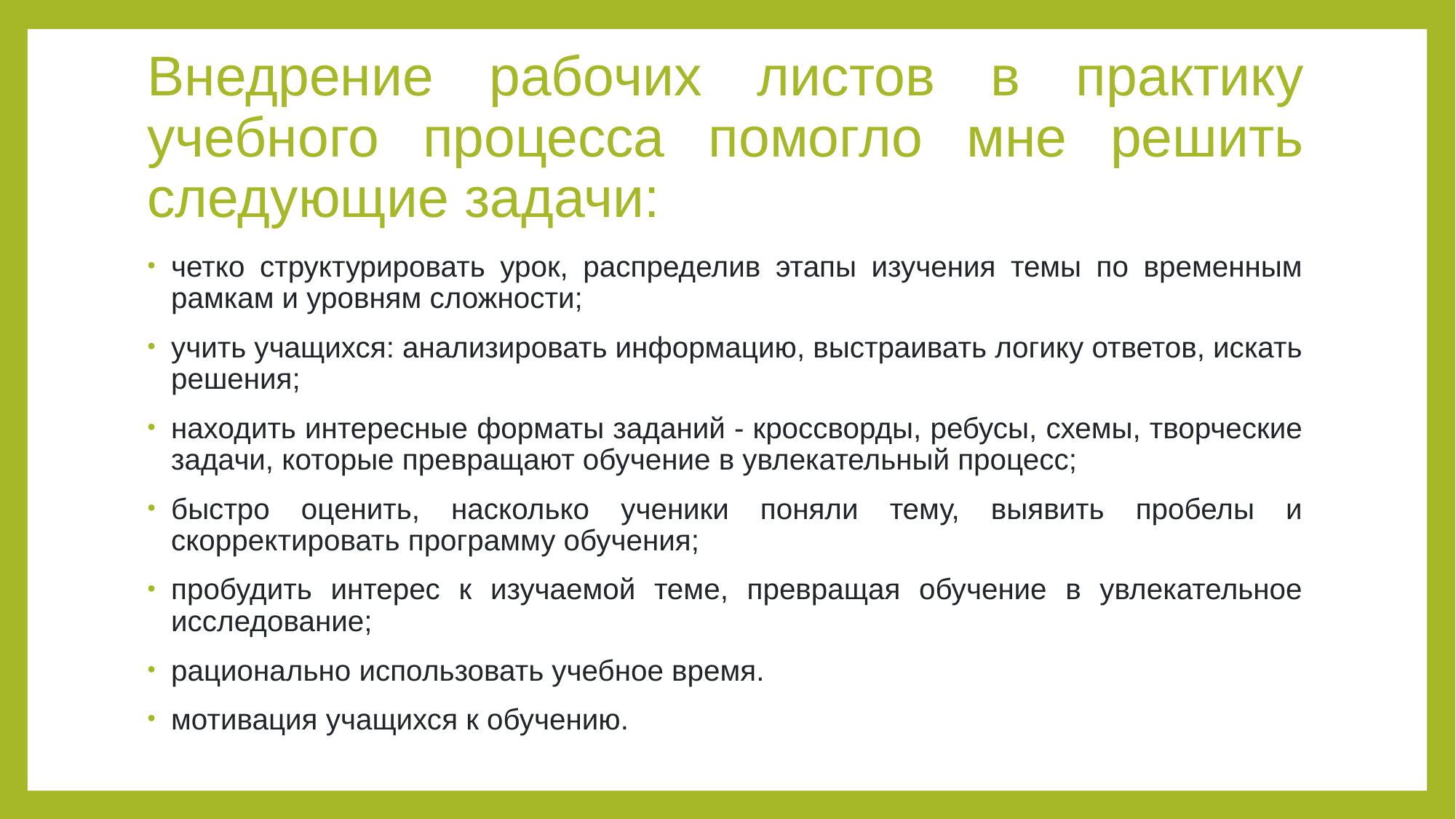

# Внедрение рабочих листов в практику учебного процесса помогло мне решить следующие задачи:
четко структурировать урок, распределив этапы изучения темы по временным рамкам и уровням сложности;
учить учащихся: анализировать информацию, выстраивать логику ответов, искать решения;
находить интересные форматы заданий - кроссворды, ребусы, схемы, творческие задачи, которые превращают обучение в увлекательный процесс;
быстро оценить, насколько ученики поняли тему, выявить пробелы и скорректировать программу обучения;
пробудить интерес к изучаемой теме, превращая обучение в увлекательное исследование;
рационально использовать учебное время.
мотивация учащихся к обучению.